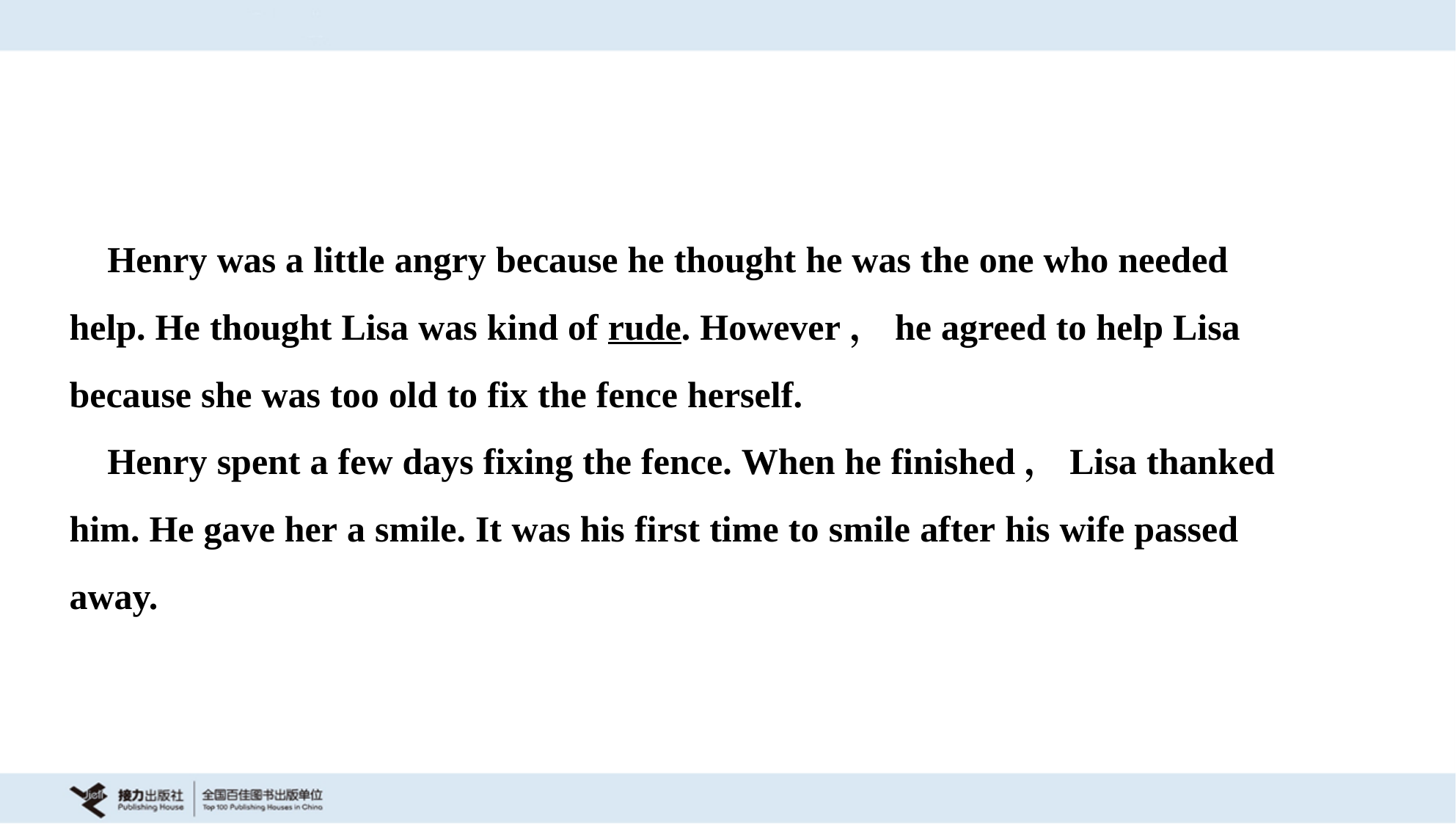

Henry was a little angry because he thought he was the one who needed
help. He thought Lisa was kind of rude. However，he agreed to help Lisa
because she was too old to fix the fence herself.
    Henry spent a few days fixing the fence. When he finished，Lisa thanked
him. He gave her a smile. It was his first time to smile after his wife passed
away.